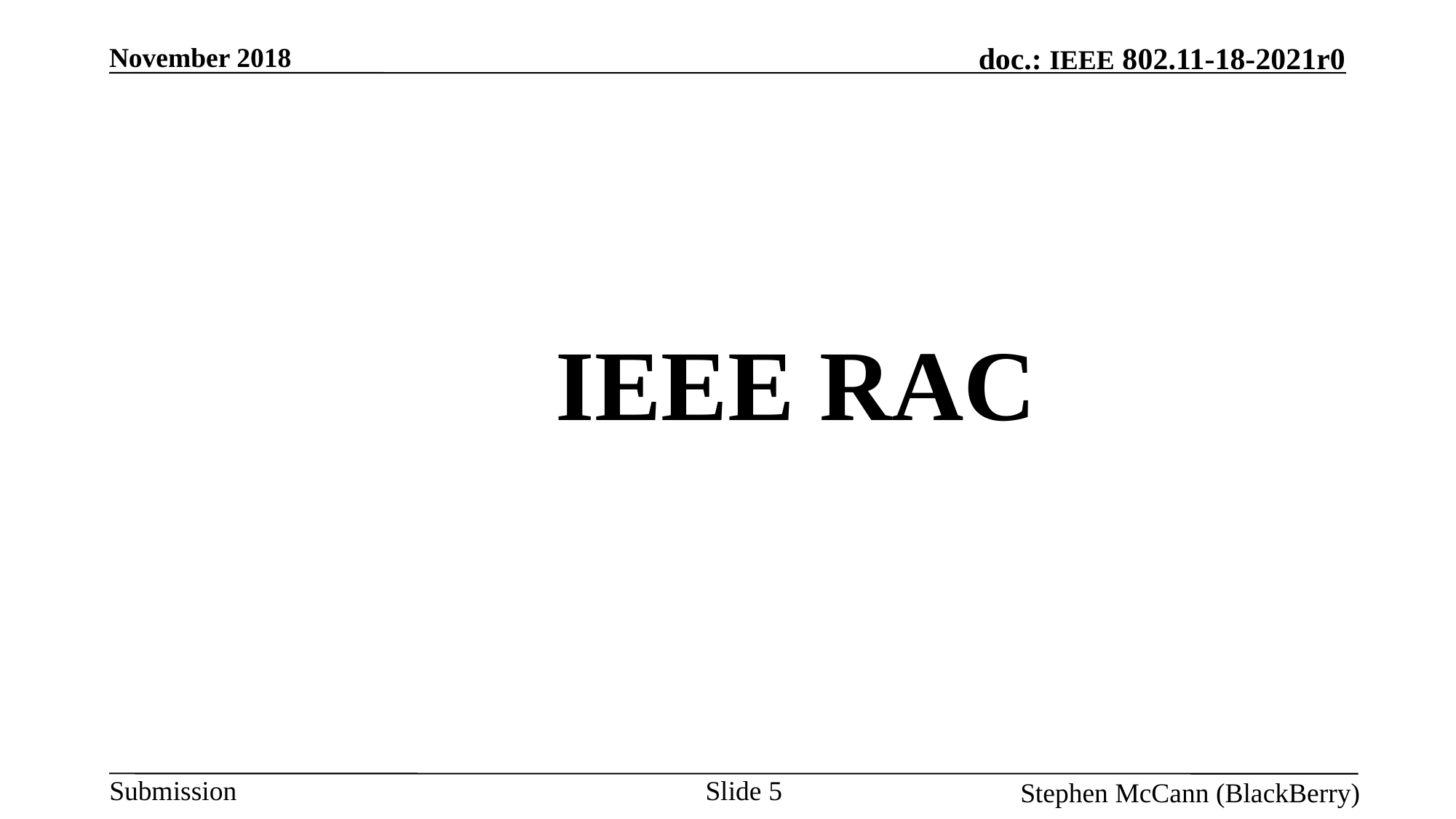

November 2018
#

IEEE RAC
Slide 5
Stephen McCann (BlackBerry)